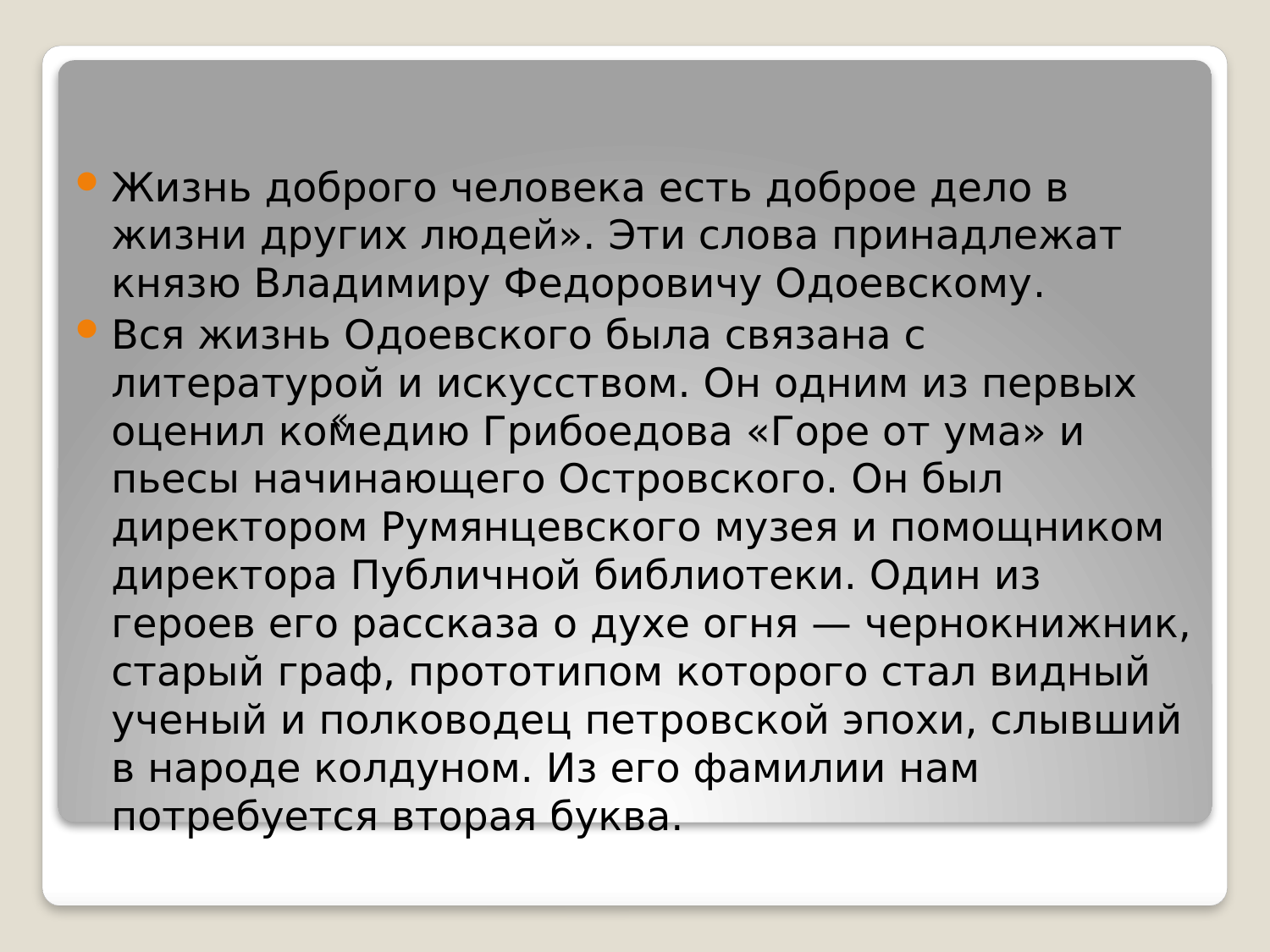

Жизнь доброго человека есть доброе дело в жизни других людей». Эти слова принадлежат князю Владимиру Федоровичу Одоевскому.
Вся жизнь Одоевского была связана с литературой и искусством. Он одним из первых оценил комедию Грибоедова «Горе от ума» и пьесы начинающего Островского. Он был директором Румянцевского музея и помощником директора Публичной библиотеки. Один из героев его рассказа о духе огня — чернокнижник, старый граф, прототипом которого стал видный ученый и полководец петровской эпохи, слывший в народе колдуном. Из его фамилии нам потребуется вторая буква.

«
#